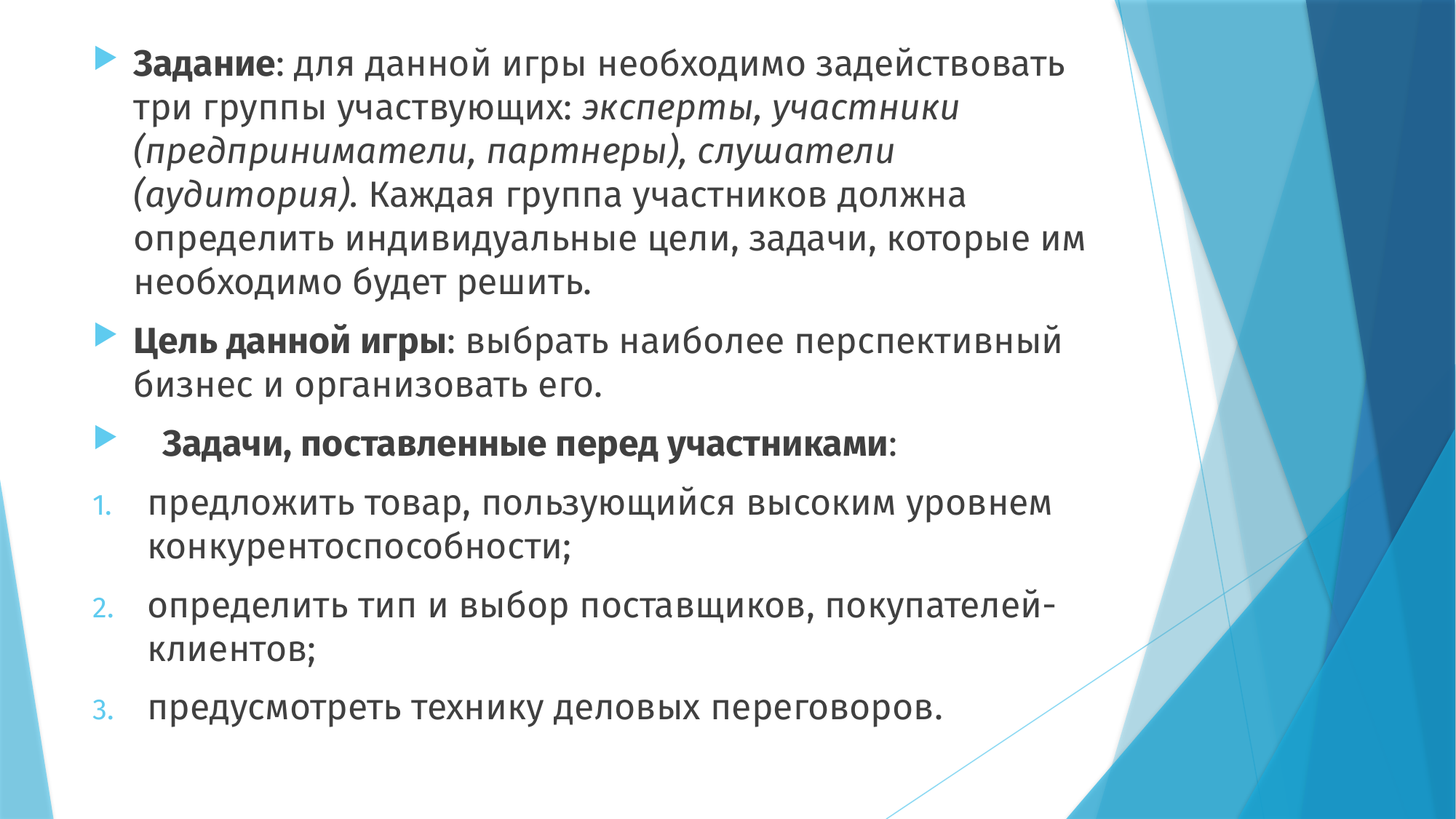

Задание: для данной игры необходимо задействовать три группы участвующих: эксперты, участники (предприниматели, партнеры), слушатели (аудитория). Каждая группа участников должна определить индивидуальные цели, задачи, которые им необходимо будет решить.
Цель данной игры: выбрать наиболее перспективный бизнес и организовать его.
   Задачи, поставленные перед участниками:
предложить товар, пользующийся высоким уровнем конкурентоспособности;
определить тип и выбор поставщиков, покупателей-клиентов;
предусмотреть технику деловых переговоров.

#